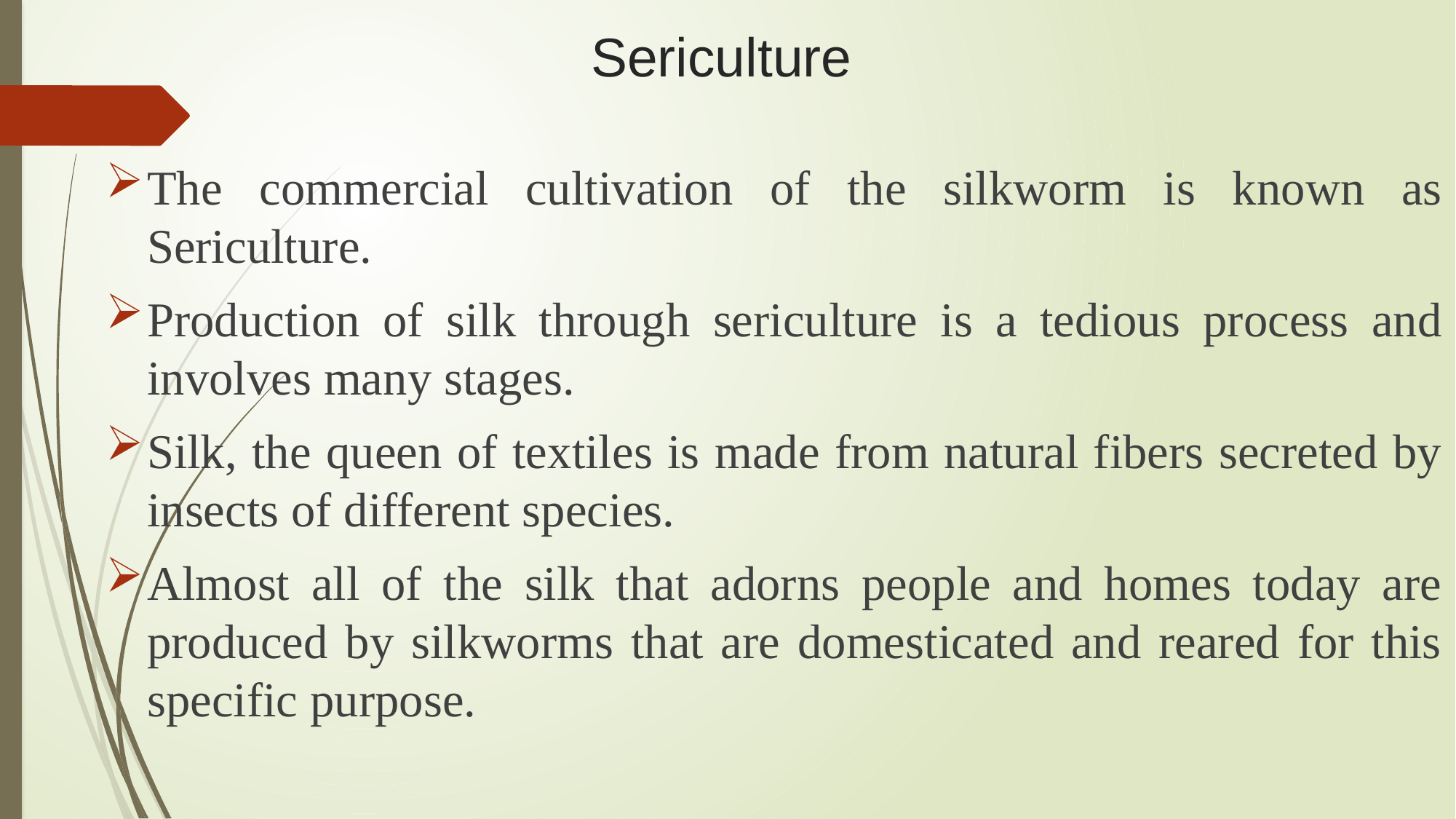

# Sericulture
The commercial cultivation of the silkworm is known as Sericulture.
Production of silk through sericulture is a tedious process and involves many stages.
Silk, the queen of textiles is made from natural fibers secreted by insects of different species.
Almost all of the silk that adorns people and homes today are produced by silkworms that are domesticated and reared for this specific purpose.